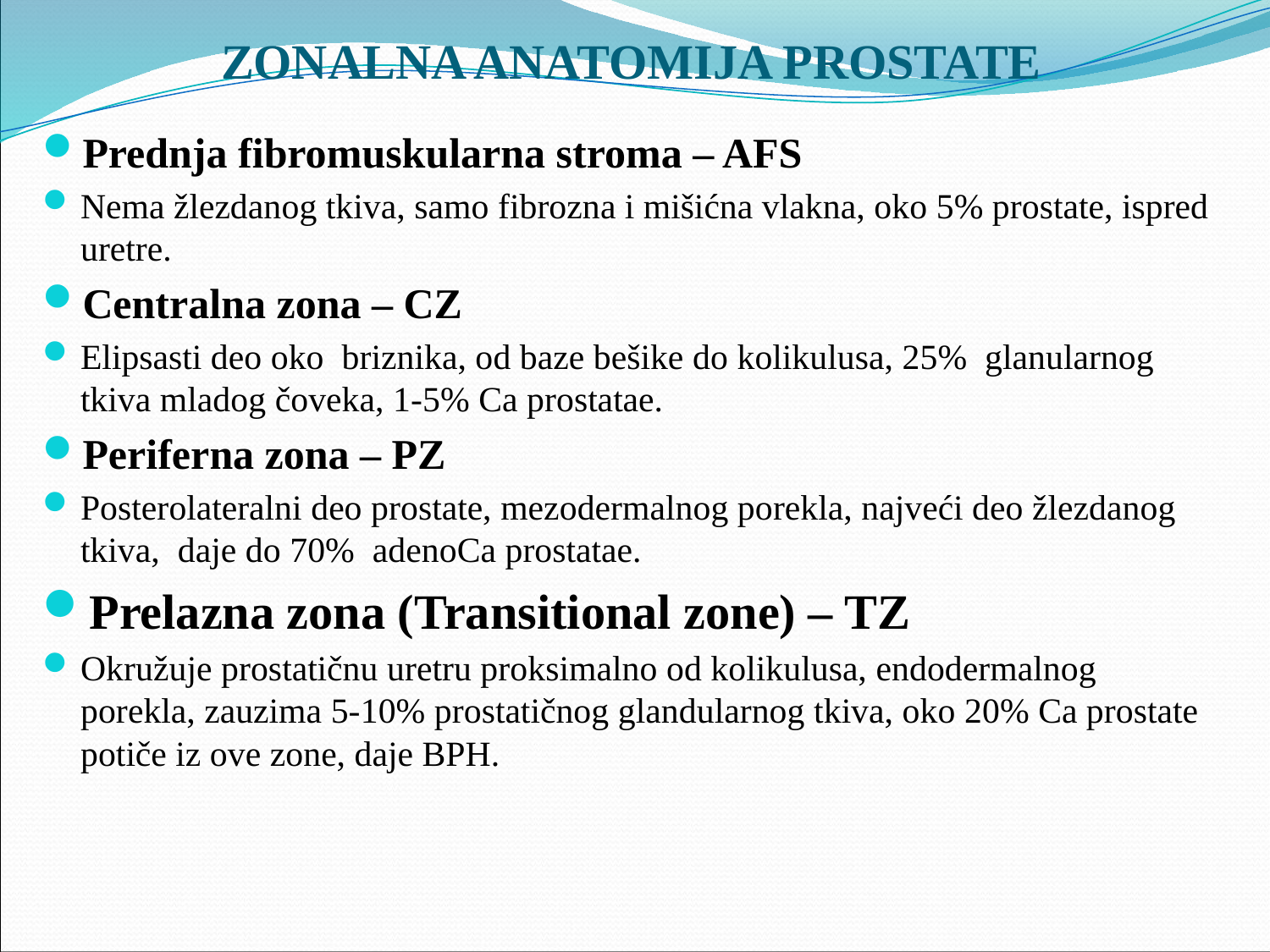

# ZONALNA ANATOMIJA PROSTATE
Prednja fibromuskularna stroma – AFS
Nema žlezdanog tkiva, samo fibrozna i mišićna vlakna, oko 5% prostate, ispred uretre.
Centralna zona – CZ
Elipsasti deo oko  briznika, od baze bešike do kolikulusa, 25%  glanularnog tkiva mladog čoveka, 1-5% Ca prostatae.
Periferna zona – PZ
Posterolateralni deo prostate, mezodermalnog porekla, najveći deo žlezdanog tkiva,  daje do 70%  adenoCa prostatae.
Prelazna zona (Transitional zone) – TZ
Okružuje prostatičnu uretru proksimalno od kolikulusa, endodermalnog porekla, zauzima 5-10% prostatičnog glandularnog tkiva, oko 20% Ca prostate potiče iz ove zone, daje BPH.